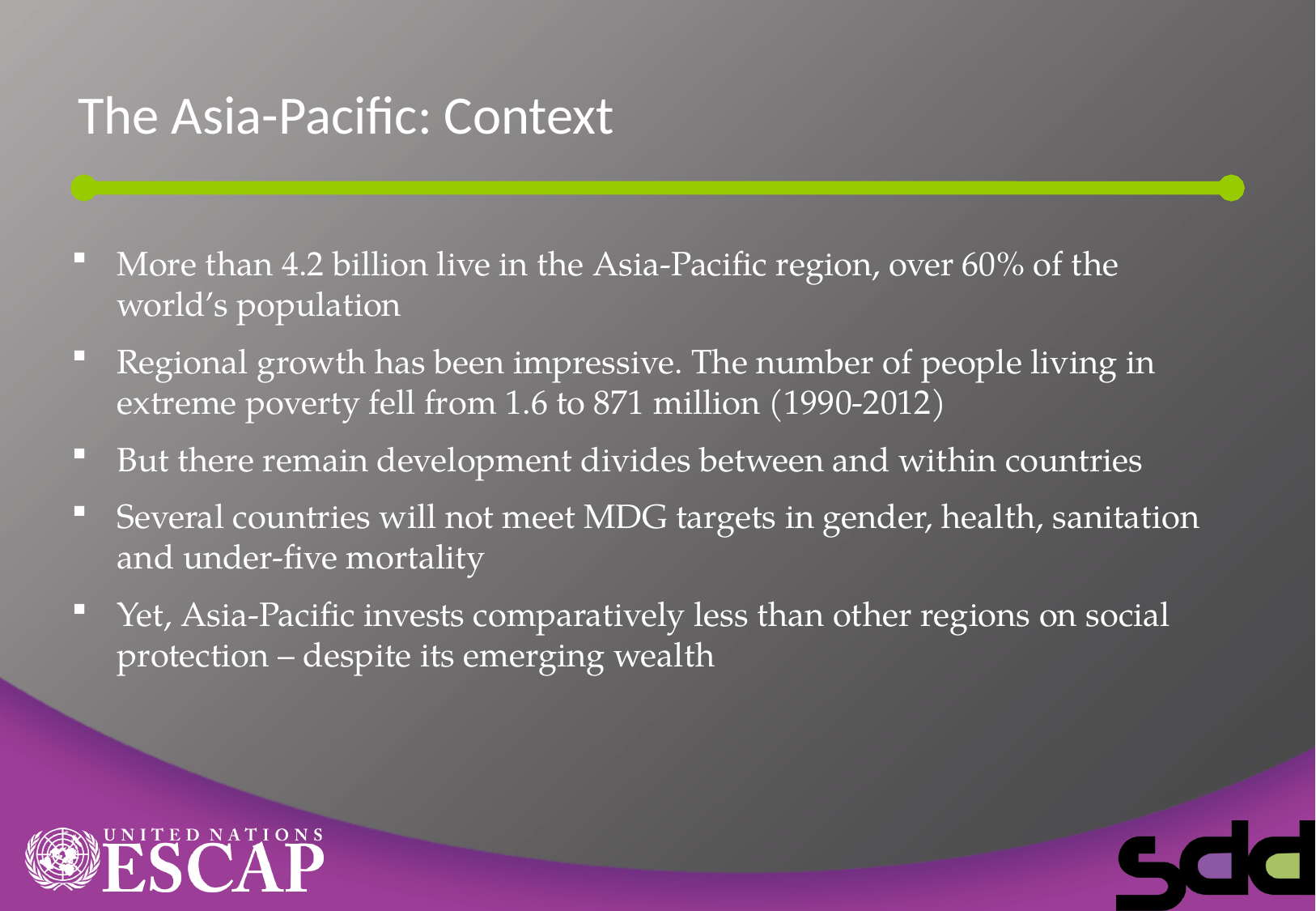

# The Asia-Pacific: Context
More than 4.2 billion live in the Asia-Pacific region, over 60% of the world’s population
Regional growth has been impressive. The number of people living in extreme poverty fell from 1.6 to 871 million (1990-2012)
But there remain development divides between and within countries
Several countries will not meet MDG targets in gender, health, sanitation and under-five mortality
Yet, Asia-Pacific invests comparatively less than other regions on social protection – despite its emerging wealth